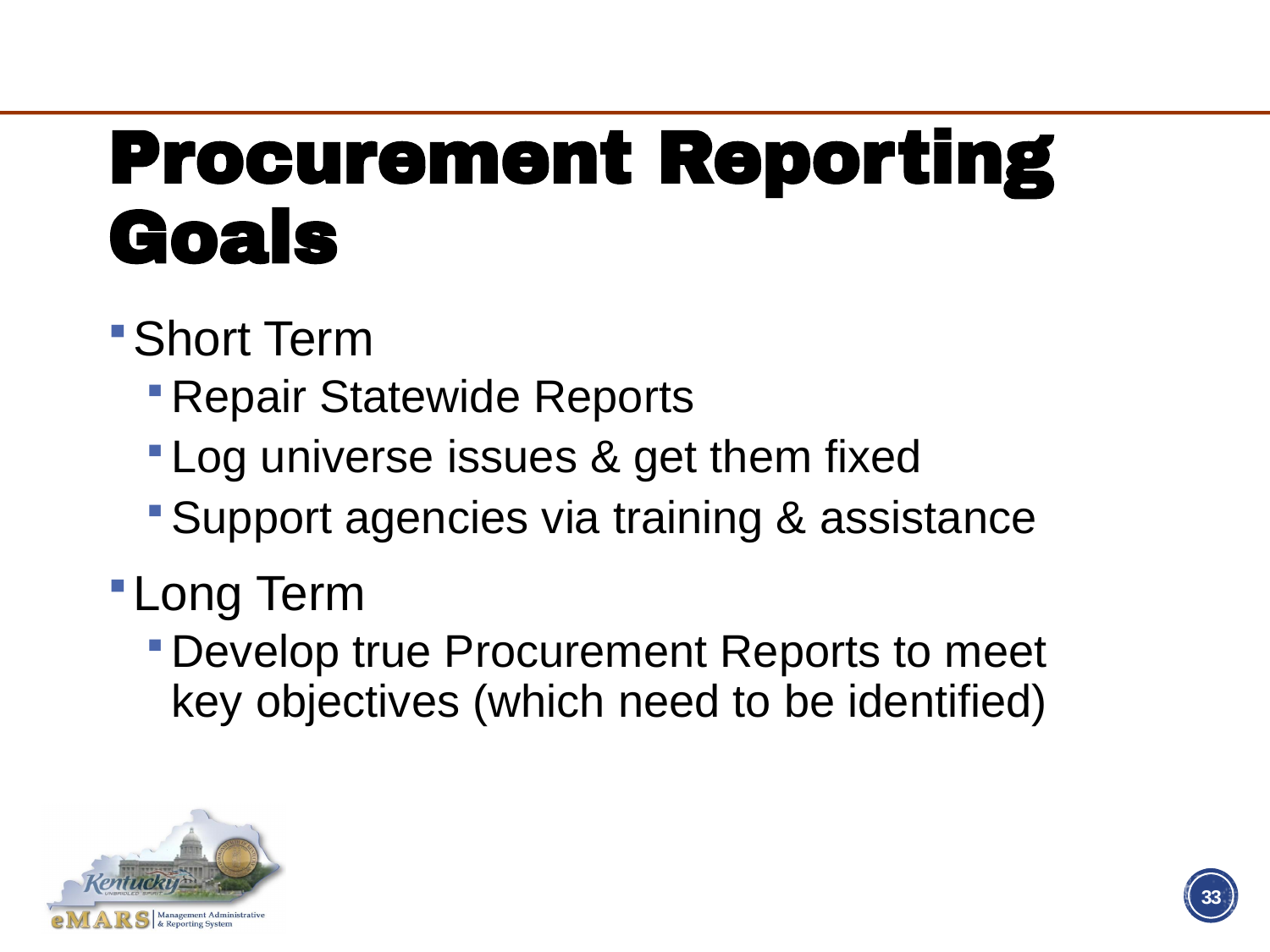

# Procurement Reporting Goals
Short Term
Repair Statewide Reports
Log universe issues & get them fixed
Support agencies via training & assistance
Long Term
Develop true Procurement Reports to meet
key objectives (which need to be identified)

33